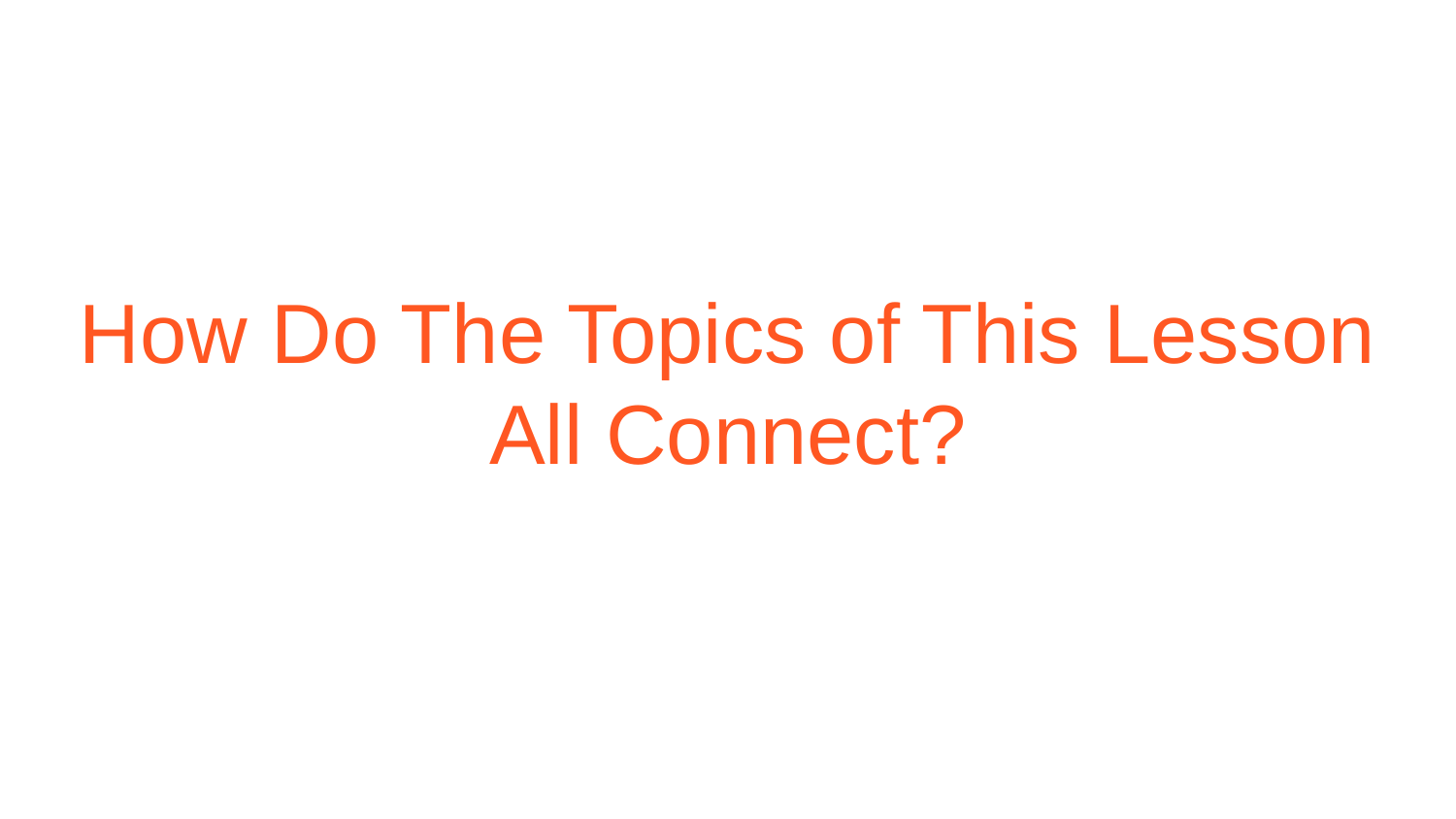

How Do The Topics of This Lesson All Connect?